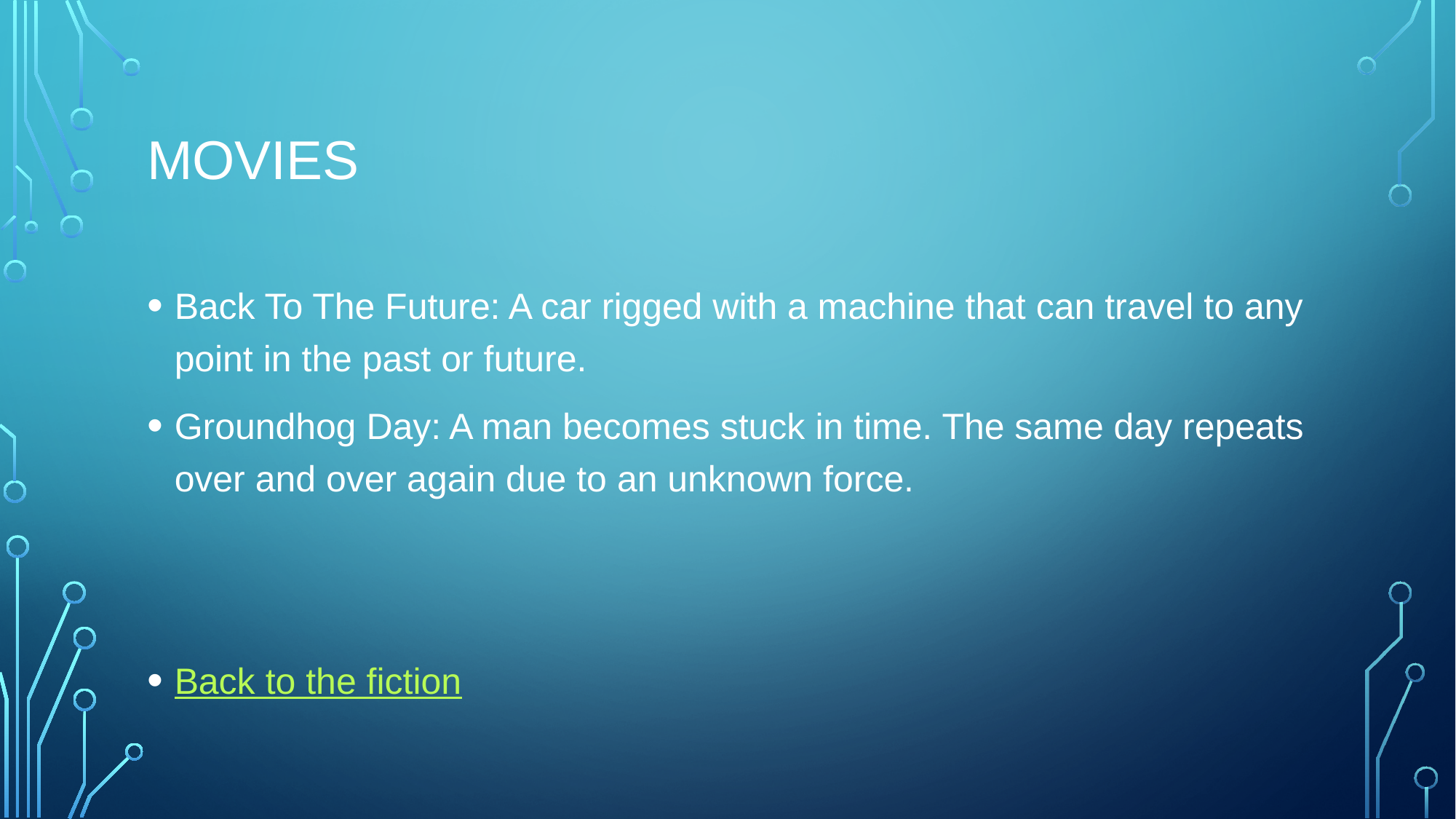

# Movies
Back To The Future: A car rigged with a machine that can travel to any point in the past or future.
Groundhog Day: A man becomes stuck in time. The same day repeats over and over again due to an unknown force.

Back to the fiction